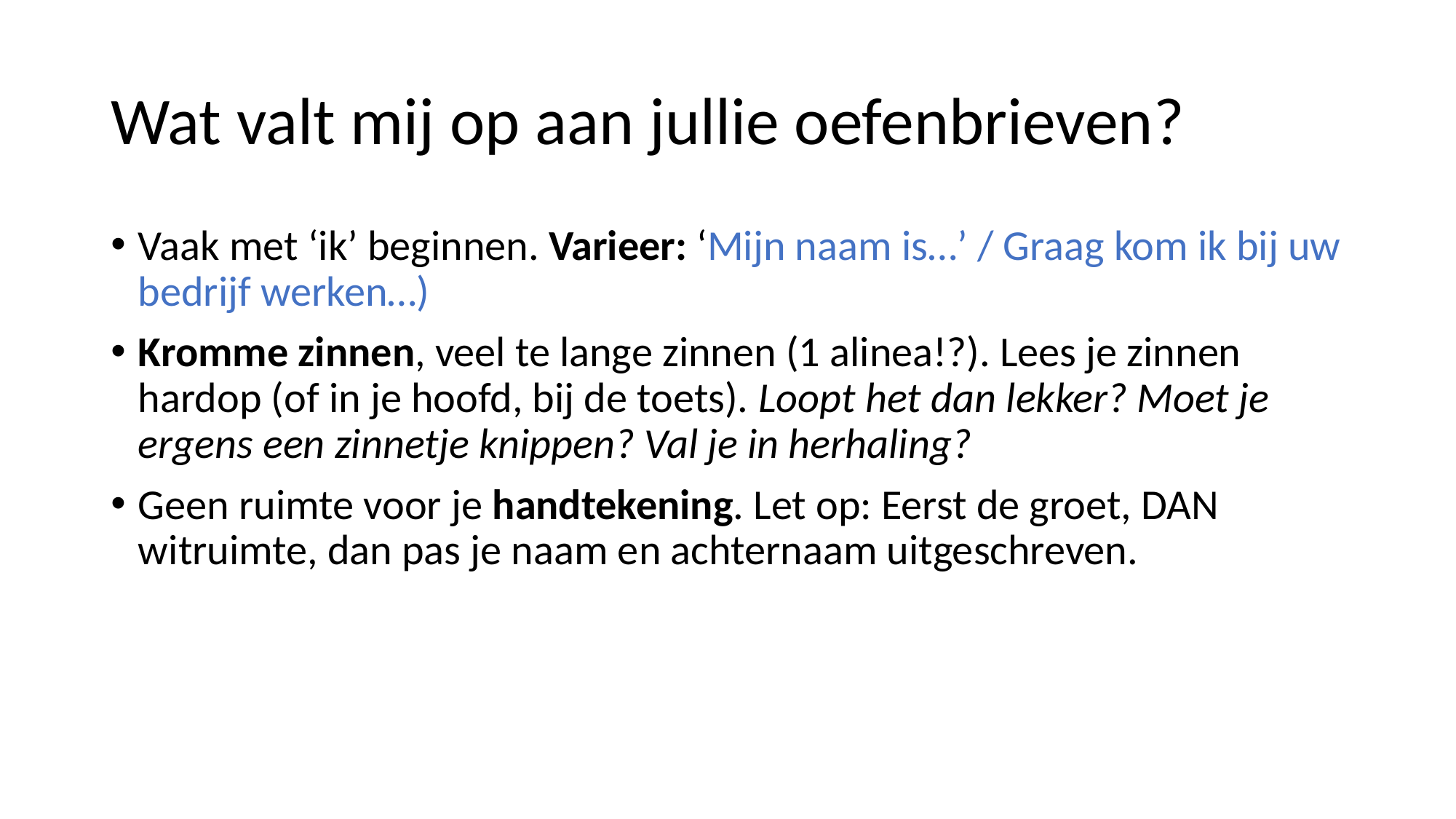

# Wat valt mij op aan jullie oefenbrieven?
Vaak met ‘ik’ beginnen. Varieer: ‘Mijn naam is…’ / Graag kom ik bij uw bedrijf werken…)
Kromme zinnen, veel te lange zinnen (1 alinea!?). Lees je zinnen hardop (of in je hoofd, bij de toets). Loopt het dan lekker? Moet je ergens een zinnetje knippen? Val je in herhaling?
Geen ruimte voor je handtekening. Let op: Eerst de groet, DAN witruimte, dan pas je naam en achternaam uitgeschreven.